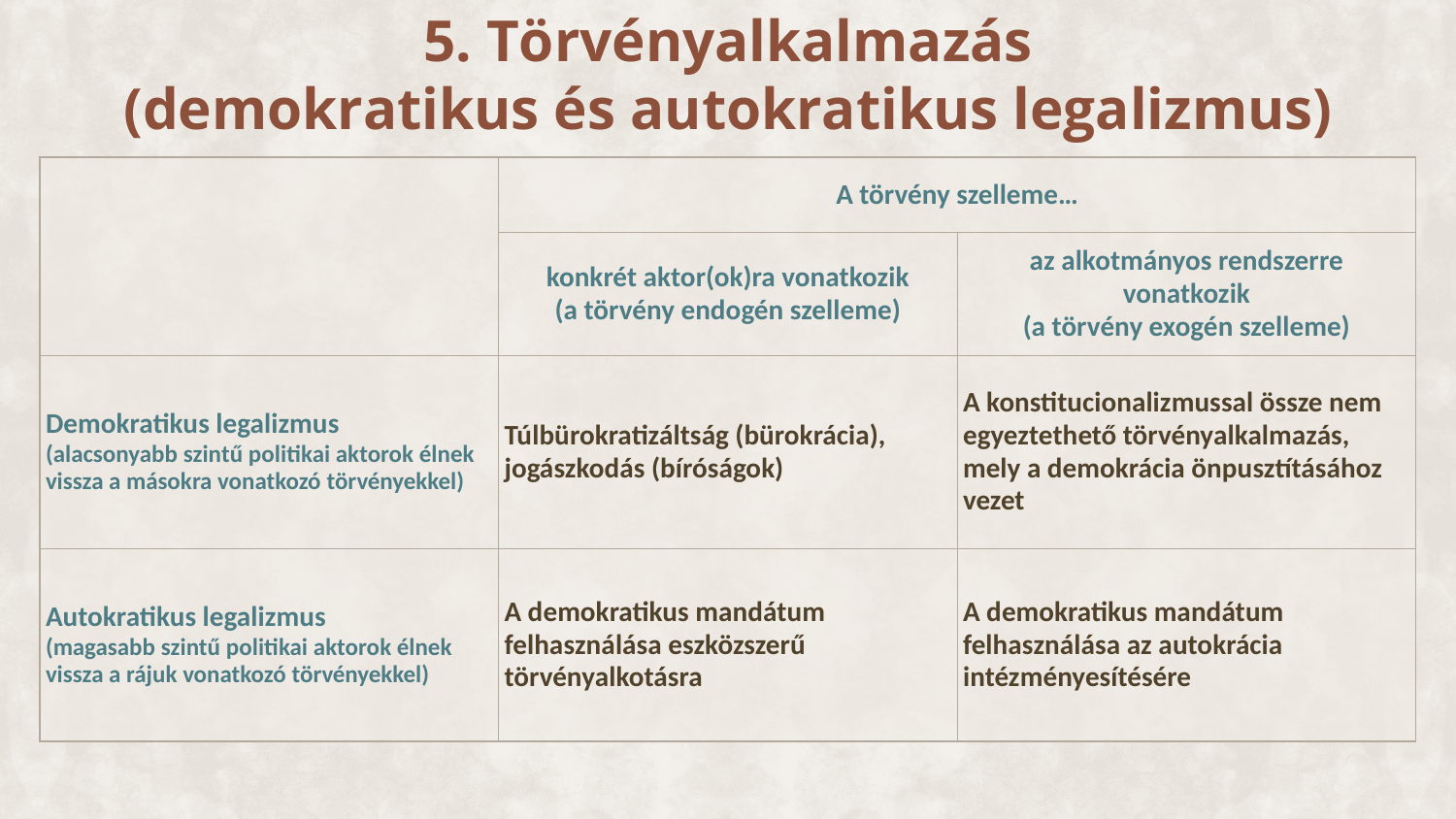

# 5. Törvényalkalmazás (demokratikus és autokratikus legalizmus)
|  | A törvény szelleme… |  |
| --- | --- | --- |
|  | konkrét aktor(ok)ra vonatkozik (a törvény endogén szelleme) | az alkotmányos rendszerre vonatkozik (a törvény exogén szelleme) |
| Demokratikus legalizmus (alacsonyabb szintű politikai aktorok élnek vissza a másokra vonatkozó törvényekkel) | Túlbürokratizáltság (bürokrácia), jogászkodás (bíróságok) | A konstitucionalizmussal össze nem egyeztethető törvényalkalmazás, mely a demokrácia önpusztításához vezet |
| Autokratikus legalizmus (magasabb szintű politikai aktorok élnek vissza a rájuk vonatkozó törvényekkel) | A demokratikus mandátum felhasználása eszközszerű törvényalkotásra | A demokratikus mandátum felhasználása az autokrácia intézményesítésére |